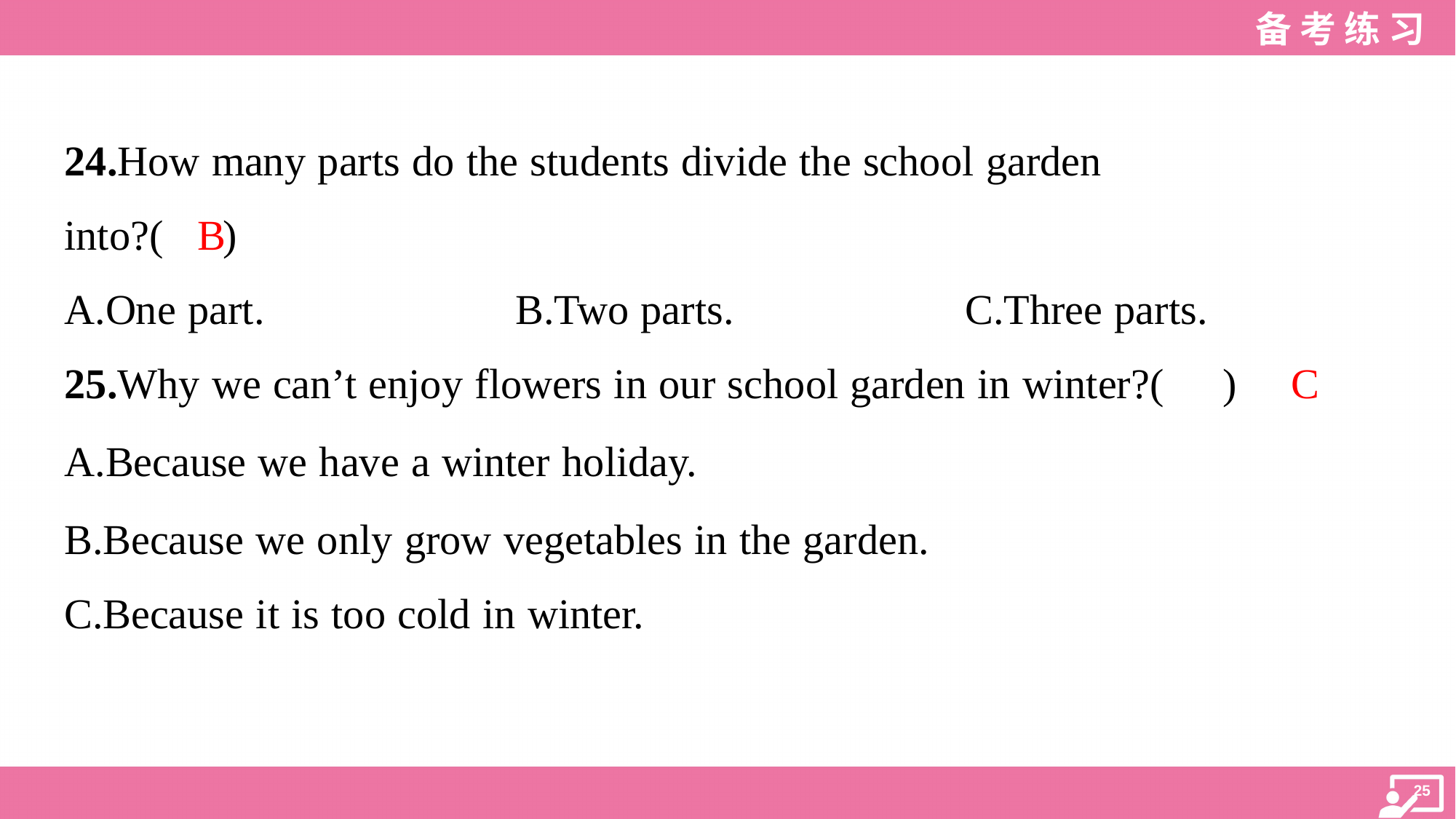

24.How many parts do the students divide the school garden
into?(     )
B
A.One part.	B.Two parts.	C.Three parts.
C
25.Why we can’t enjoy flowers in our school garden in winter?(     )
A.Because we have a winter holiday.
B.Because we only grow vegetables in the garden.
C.Because it is too cold in winter.